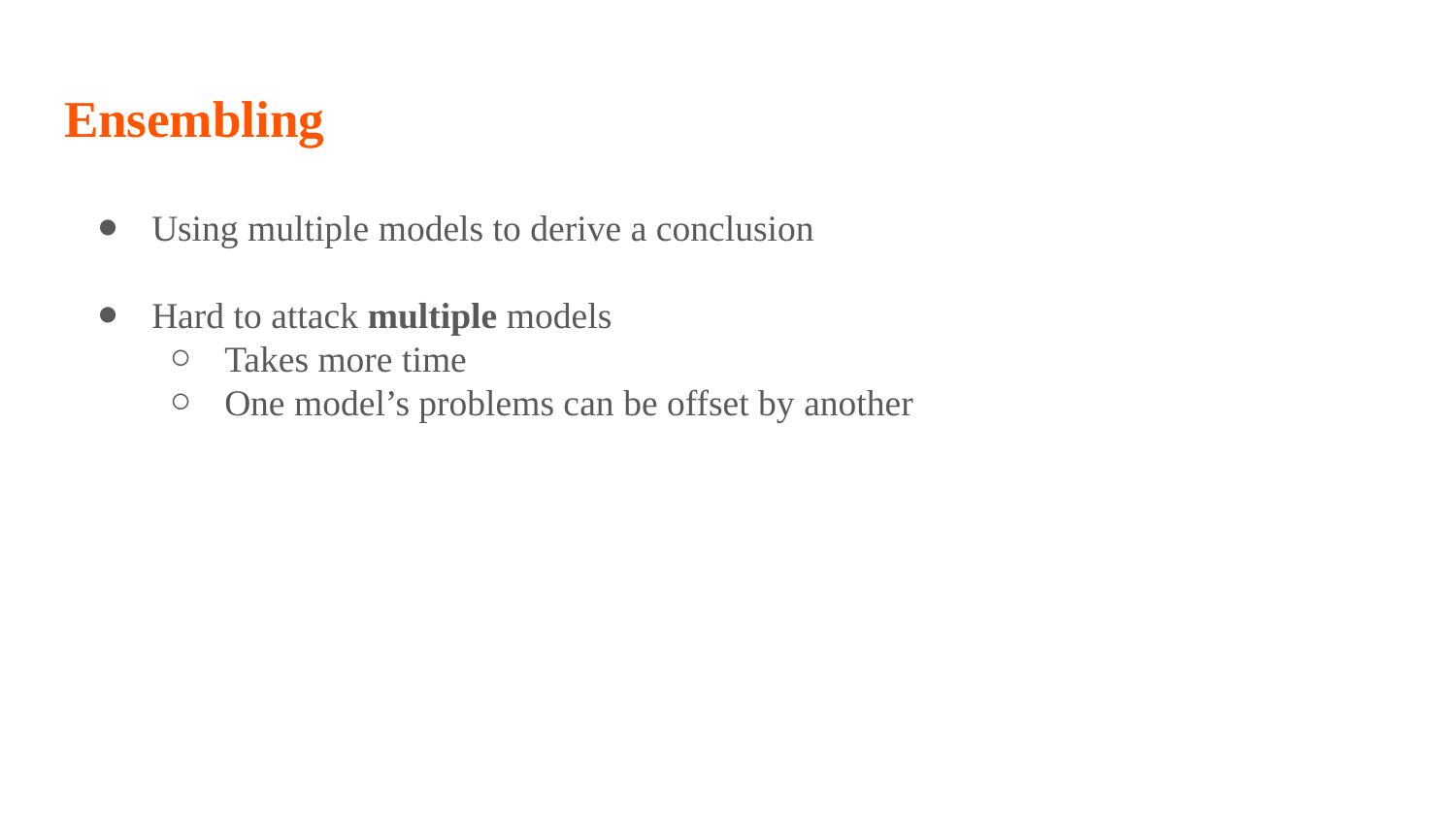

# Ensembling

Using multiple models to derive a conclusion

Hard to attack multiple models
Takes more time
One model’s problems can be offset by another